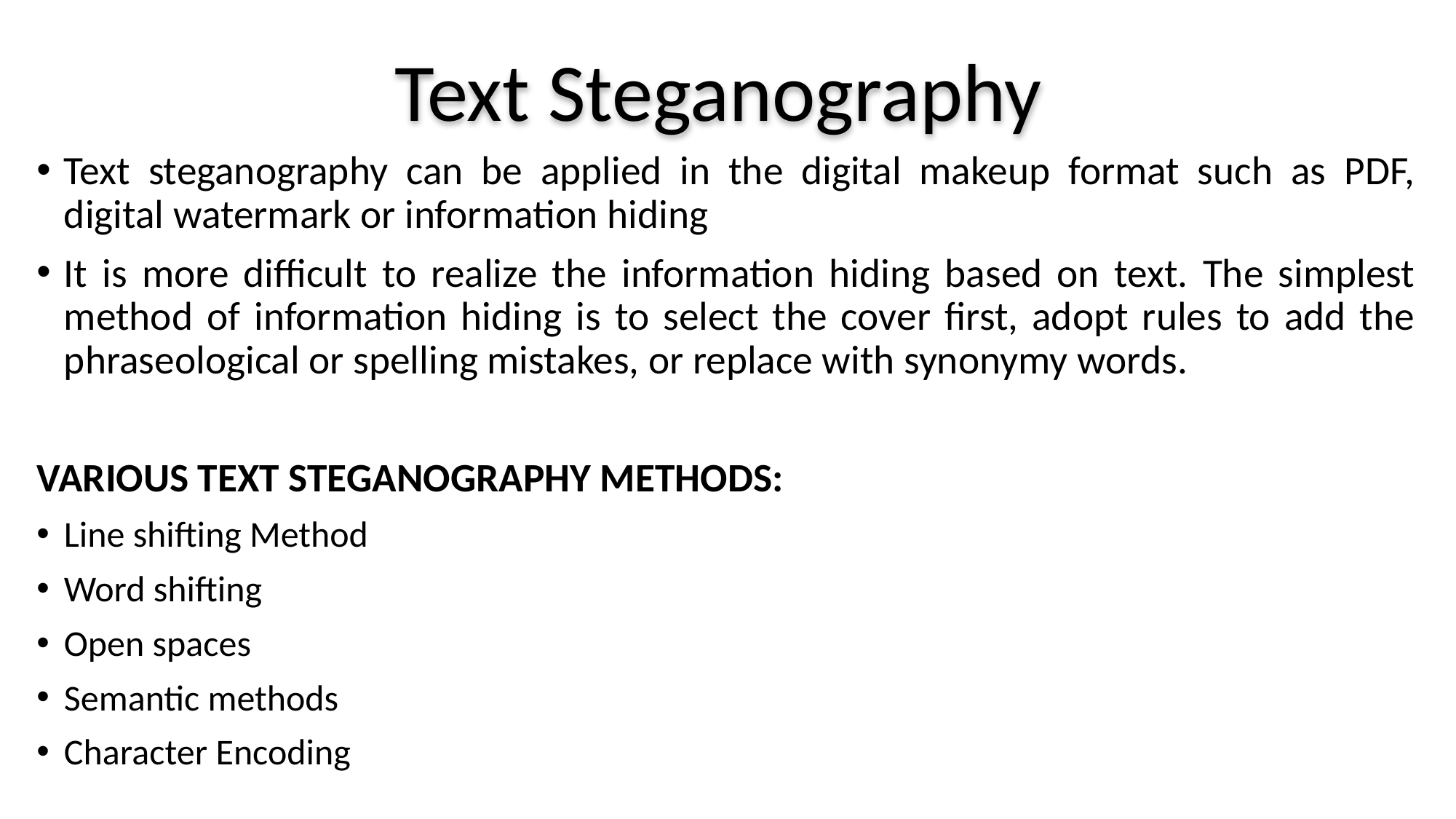

# Text Steganography
Text steganography can be applied in the digital makeup format such as PDF, digital watermark or information hiding
It is more difficult to realize the information hiding based on text. The simplest method of information hiding is to select the cover first, adopt rules to add the phraseological or spelling mistakes, or replace with synonymy words.

VARIOUS TEXT STEGANOGRAPHY METHODS:
Line shifting Method
Word shifting
Open spaces
Semantic methods
Character Encoding